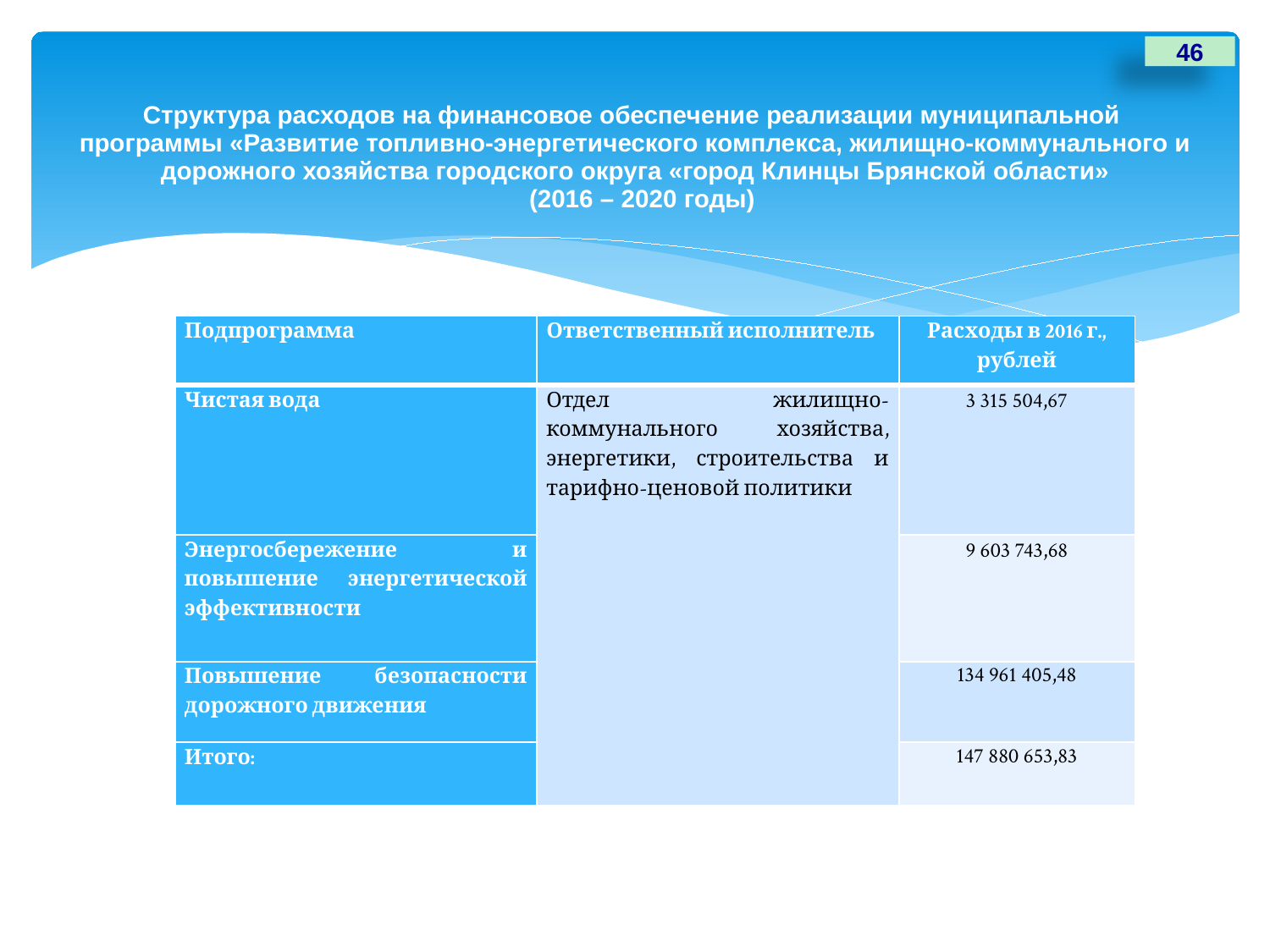

46
# Структура расходов на финансовое обеспечение реализации муниципальной  программы «Развитие топливно-энергетического комплекса, жилищно-коммунального и дорожного хозяйства городского округа «город Клинцы Брянской области» (2016 – 2020 годы)
| Подпрограмма | Ответственный исполнитель | Расходы в 2016 г., рублей |
| --- | --- | --- |
| Чистая вода | Отдел жилищно-коммунального хозяйства, энергетики, строительства и тарифно-ценовой политики | 3 315 504,67 |
| Энергосбережение и повышение энергетической эффективности |  | 9 603 743,68 |
| Повышение безопасности дорожного движения |  | 134 961 405,48 |
| Итого: |  | 147 880 653,83 |